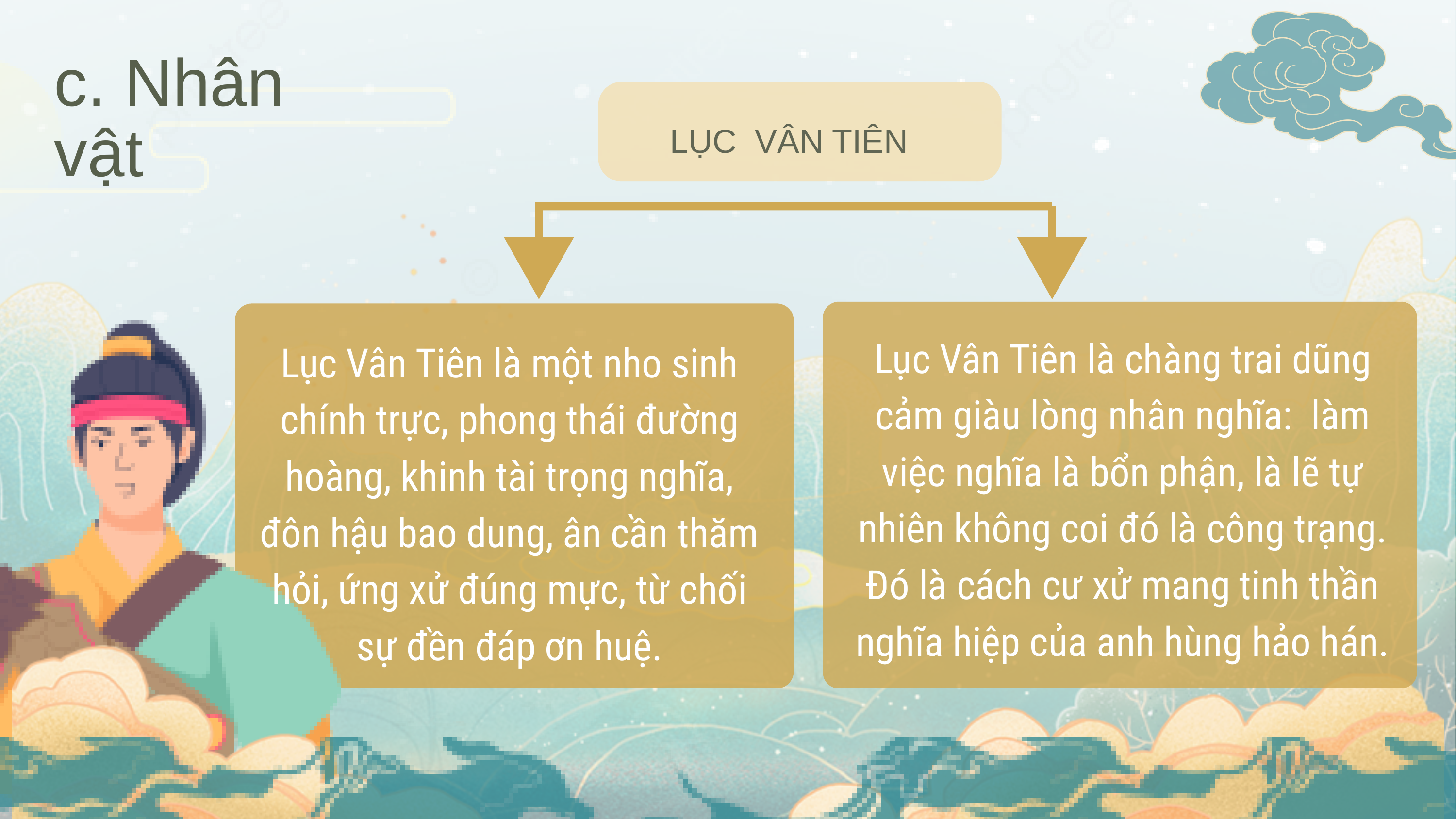

c. Nhân vật

LỤC  VÂN TIÊN

Lục Vân Tiên là chàng trai dũng cảm giàu lòng nhân nghĩa:  làm việc nghĩa là bổn phận, là lẽ tự nhiên không coi đó là công trạng. Đó là cách cư xử mang tinh thần nghĩa hiệp của anh hùng hảo hán.
Lục Vân Tiên là một nho sinh chính trực, phong thái đường hoàng, khinh tài trọng nghĩa, đôn hậu bao dung, ân cần thăm hỏi, ứng xử đúng mực, từ chối sự đền đáp ơn huệ.